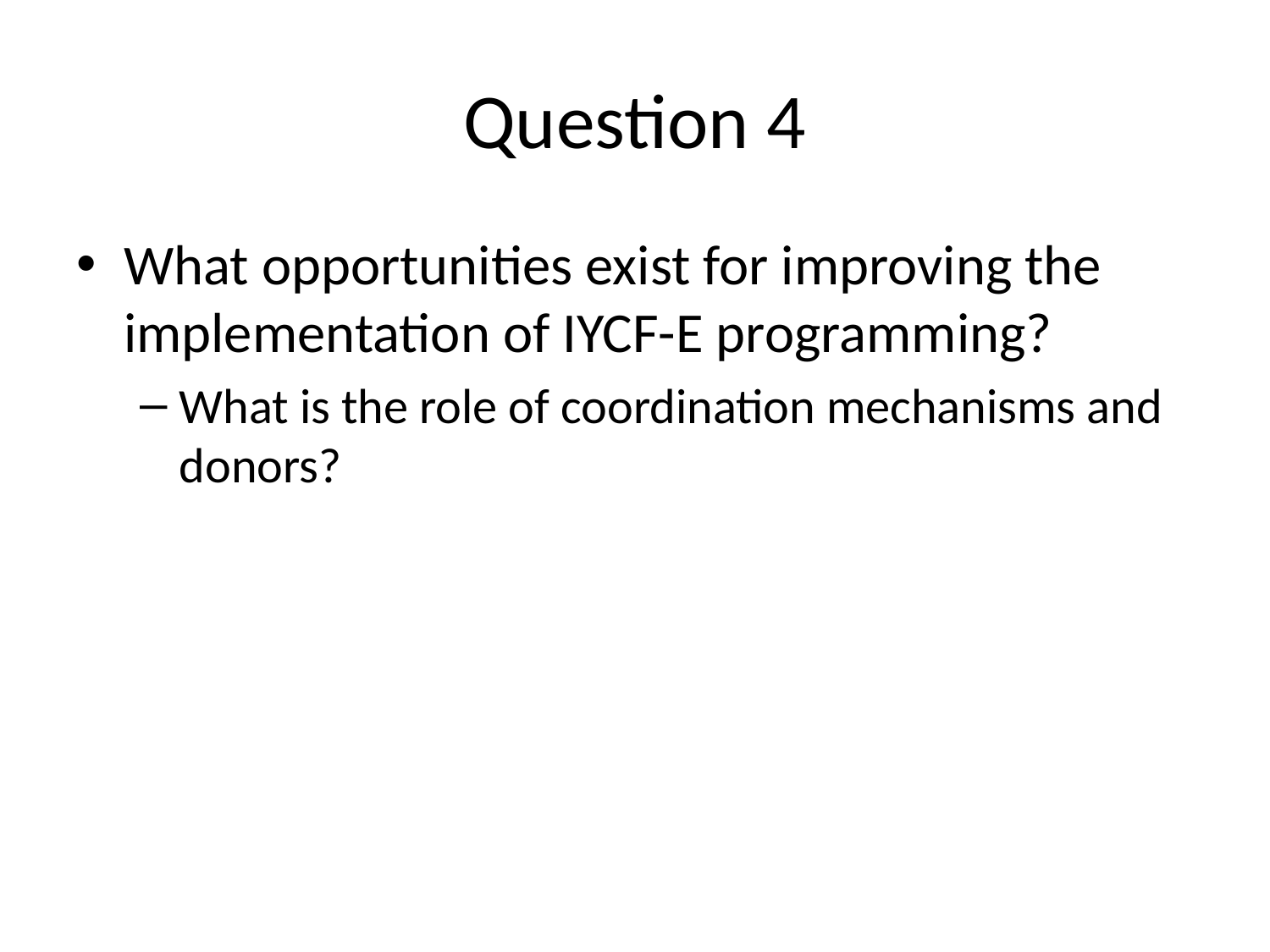

# Question 4
What opportunities exist for improving the implementation of IYCF-E programming?
What is the role of coordination mechanisms and donors?